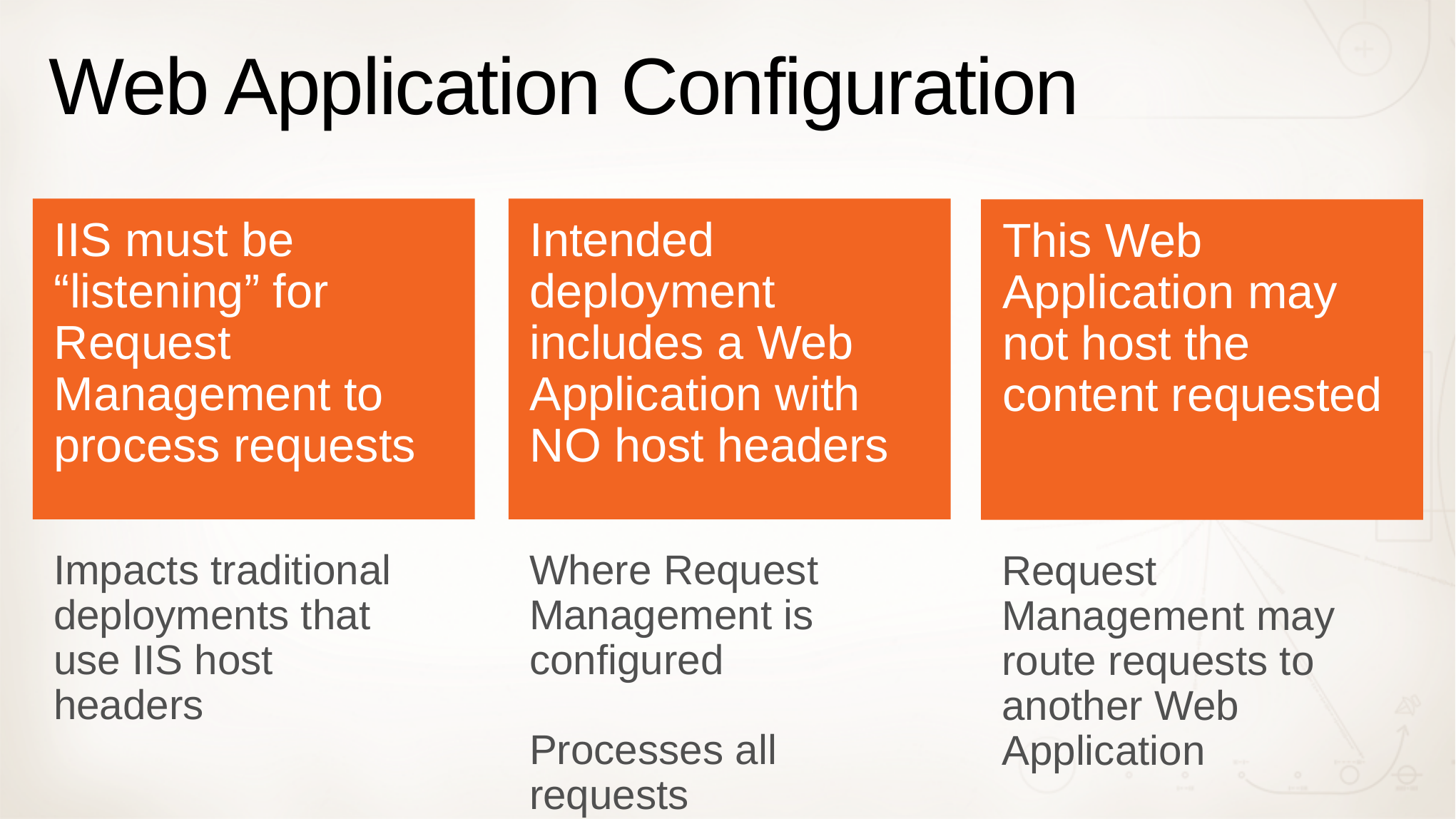

# Web Application Configuration
IIS must be “listening” for Request Management to process requests
Intended deployment includes a Web Application with NO host headers
This Web Application may not host the content requested
Impacts traditional deployments that use IIS host headers
Where Request Management is configured

Processes all requests

Request Management may route requests to another Web Application